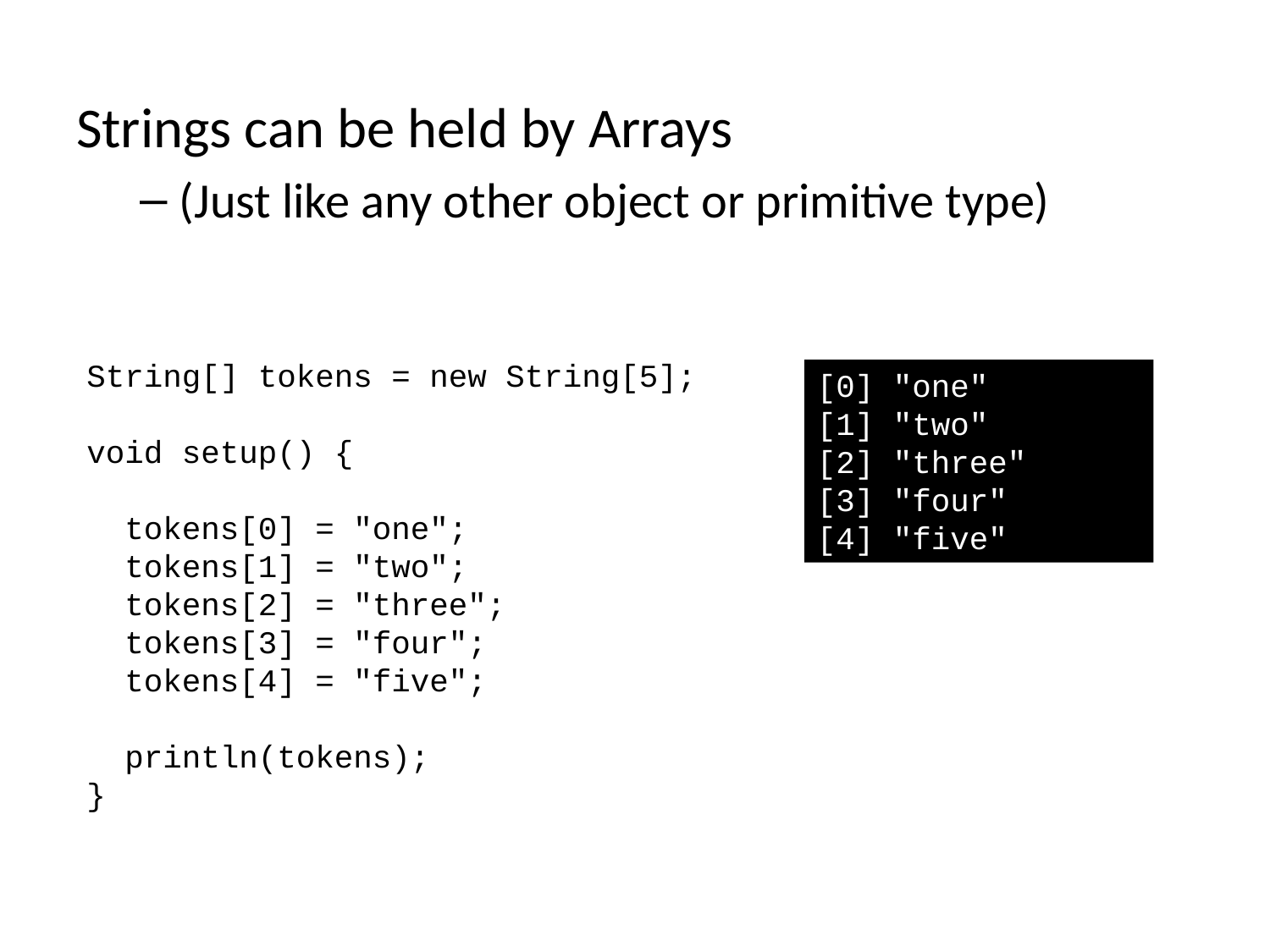

Strings can be held by Arrays
(Just like any other object or primitive type)
String[] tokens = new String[5];

void setup() {

  tokens[0] = "one";
  tokens[1] = "two";
  tokens[2] = "three";
  tokens[3] = "four";
  tokens[4] = "five";

  println(tokens);
}
[0] "one"
[1] "two"
[2] "three"
[3] "four"
[4] "five"